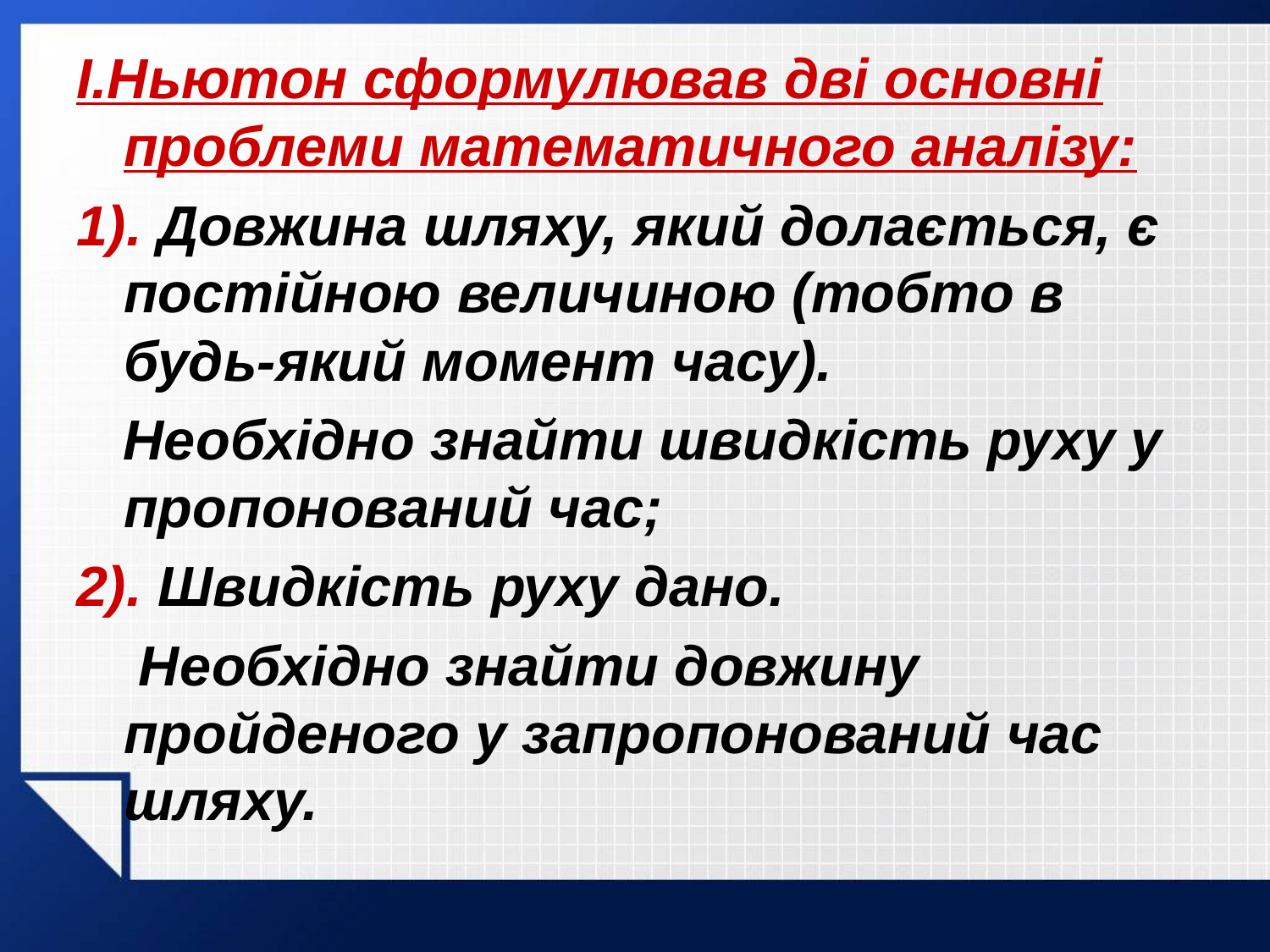

І.Ньютон сформулював дві основні проблеми математичного аналізу:
1). Довжина шляху, який долається, є постійною величиною (тобто в будь-який момент часу).
   Необхідно знайти швидкість руху у пропонований час;
2). Швидкість руху дано.
    Необхідно знайти довжину пройденого у запропонований час шляху.